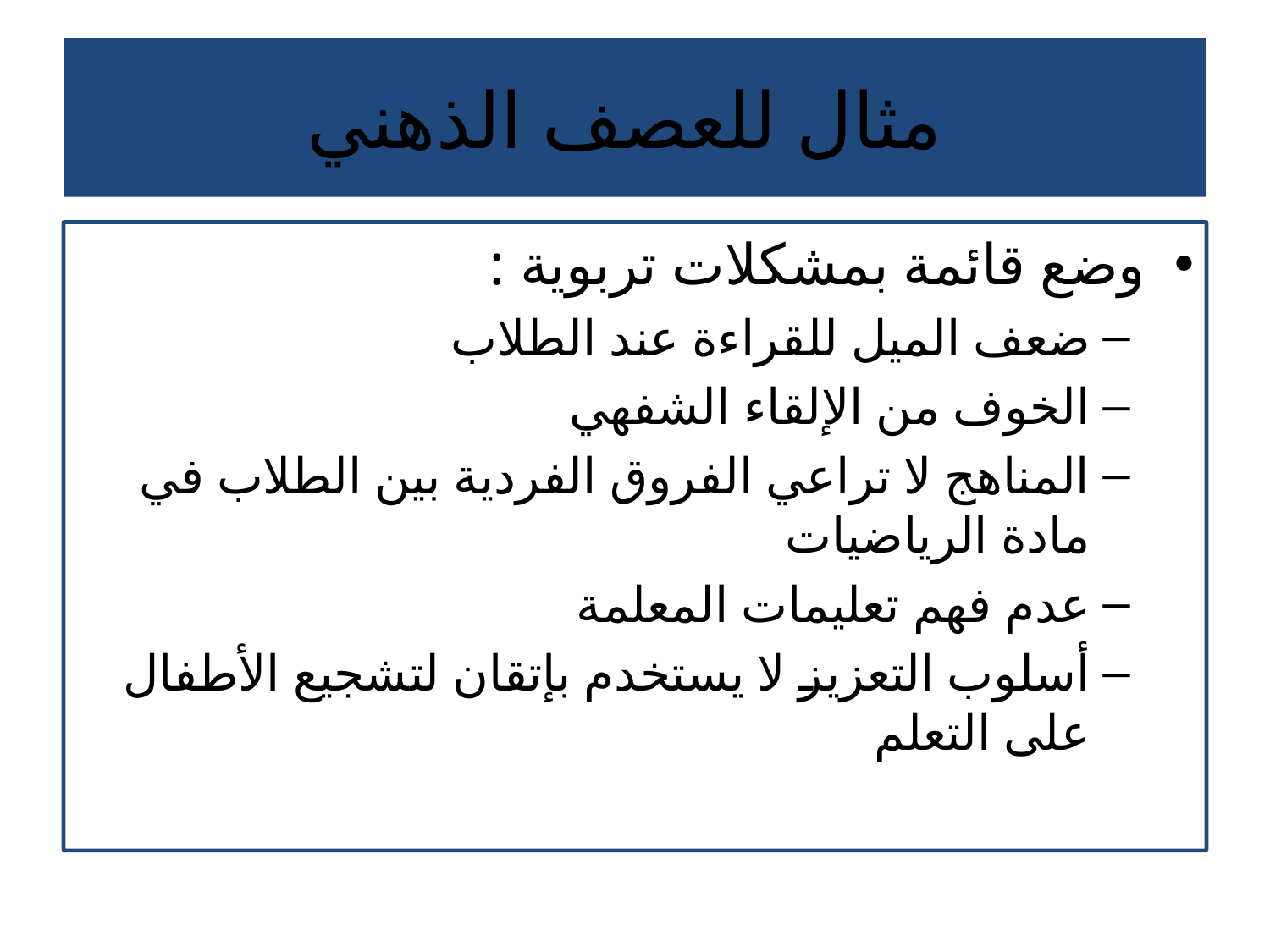

# مثال للعصف الذهني
وضع قائمة بمشكلات تربوية :
ضعف الميل للقراءة عند الطلاب
الخوف من الإلقاء الشفهي
المناهج لا تراعي الفروق الفردية بين الطلاب في مادة الرياضيات
عدم فهم تعليمات المعلمة
أسلوب التعزيز لا يستخدم بإتقان لتشجيع الأطفال على التعلم